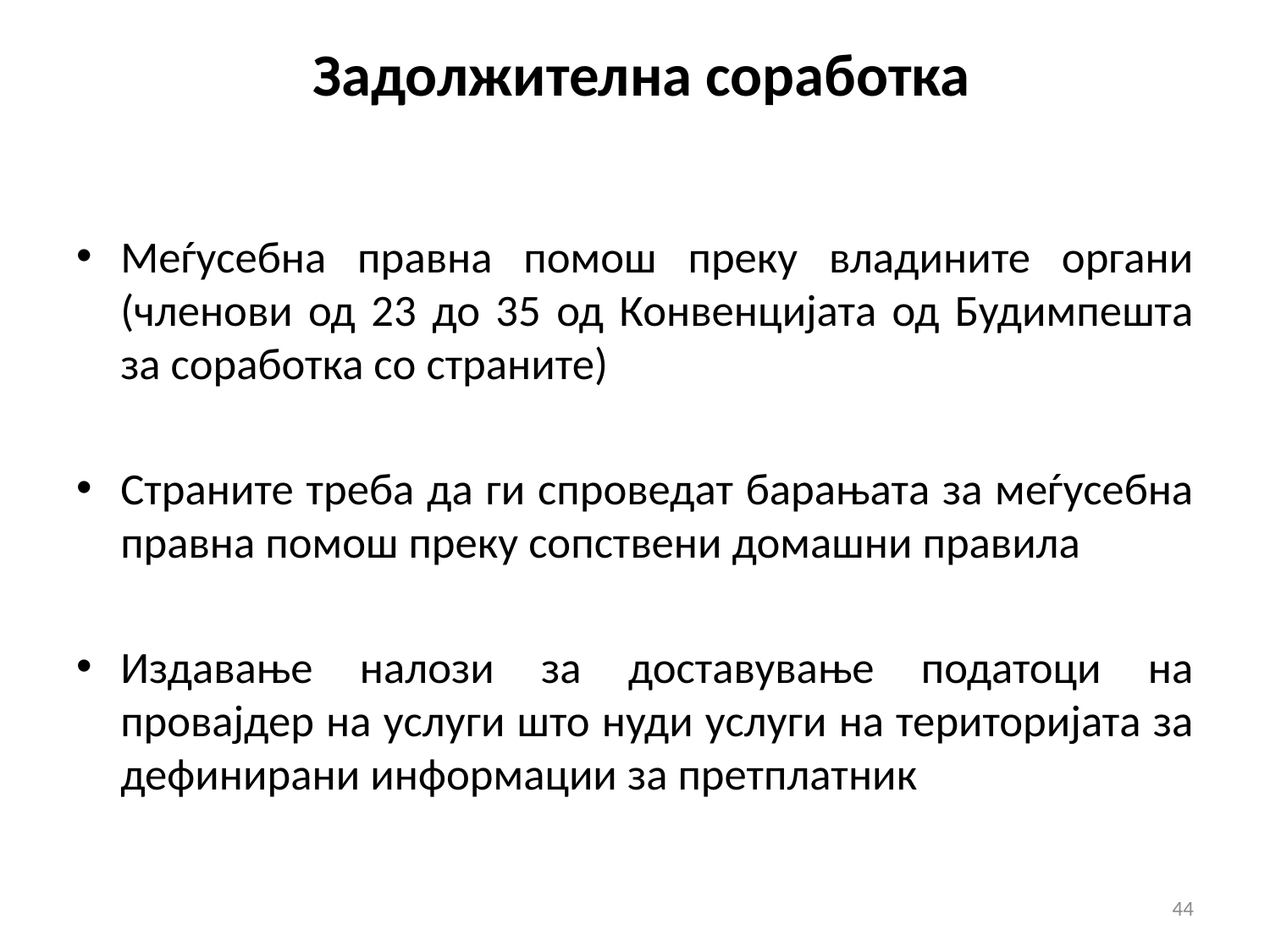

# Задолжителна соработка
Меѓусебна правна помош преку владините органи (членови од 23 до 35 од Конвенцијата од Будимпешта за соработка со страните)

Страните треба да ги спроведат барањата за меѓусебна правна помош преку сопствени домашни правила

Издавање налози за доставување податоци на провајдер на услуги што нуди услуги на територијата за дефинирани информации за претплатник

44